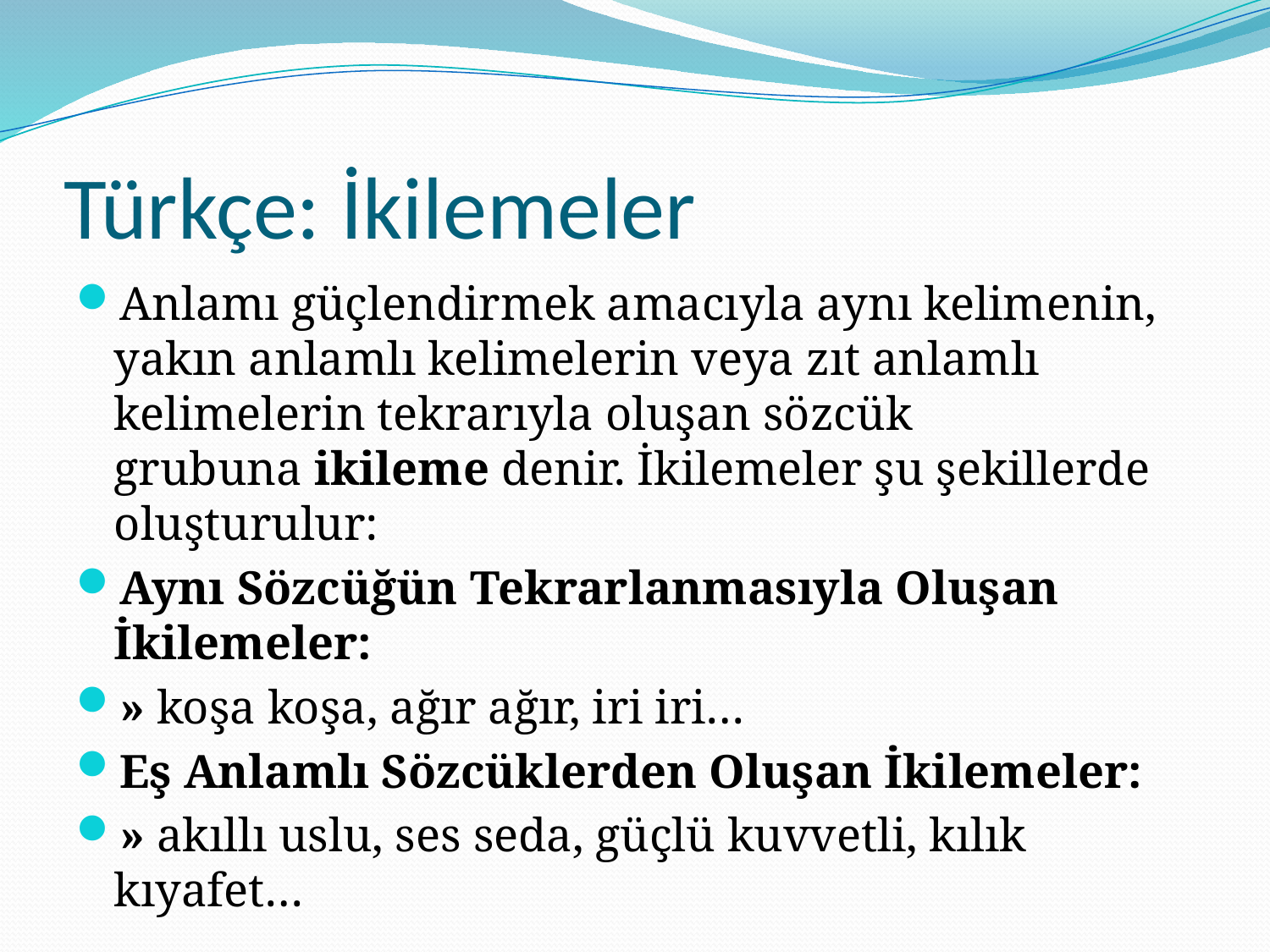

# Türkçe: İkilemeler
Anlamı güçlendirmek amacıyla aynı kelimenin, yakın anlamlı kelimelerin veya zıt anlamlı kelimelerin tekrarıyla oluşan sözcük grubuna ikileme denir. İkilemeler şu şekillerde oluşturulur:
Aynı Sözcüğün Tekrarlanmasıyla Oluşan İkilemeler:
» koşa koşa, ağır ağır, iri iri…
Eş Anlamlı Sözcüklerden Oluşan İkilemeler:
» akıllı uslu, ses seda, güçlü kuvvetli, kılık kıyafet…